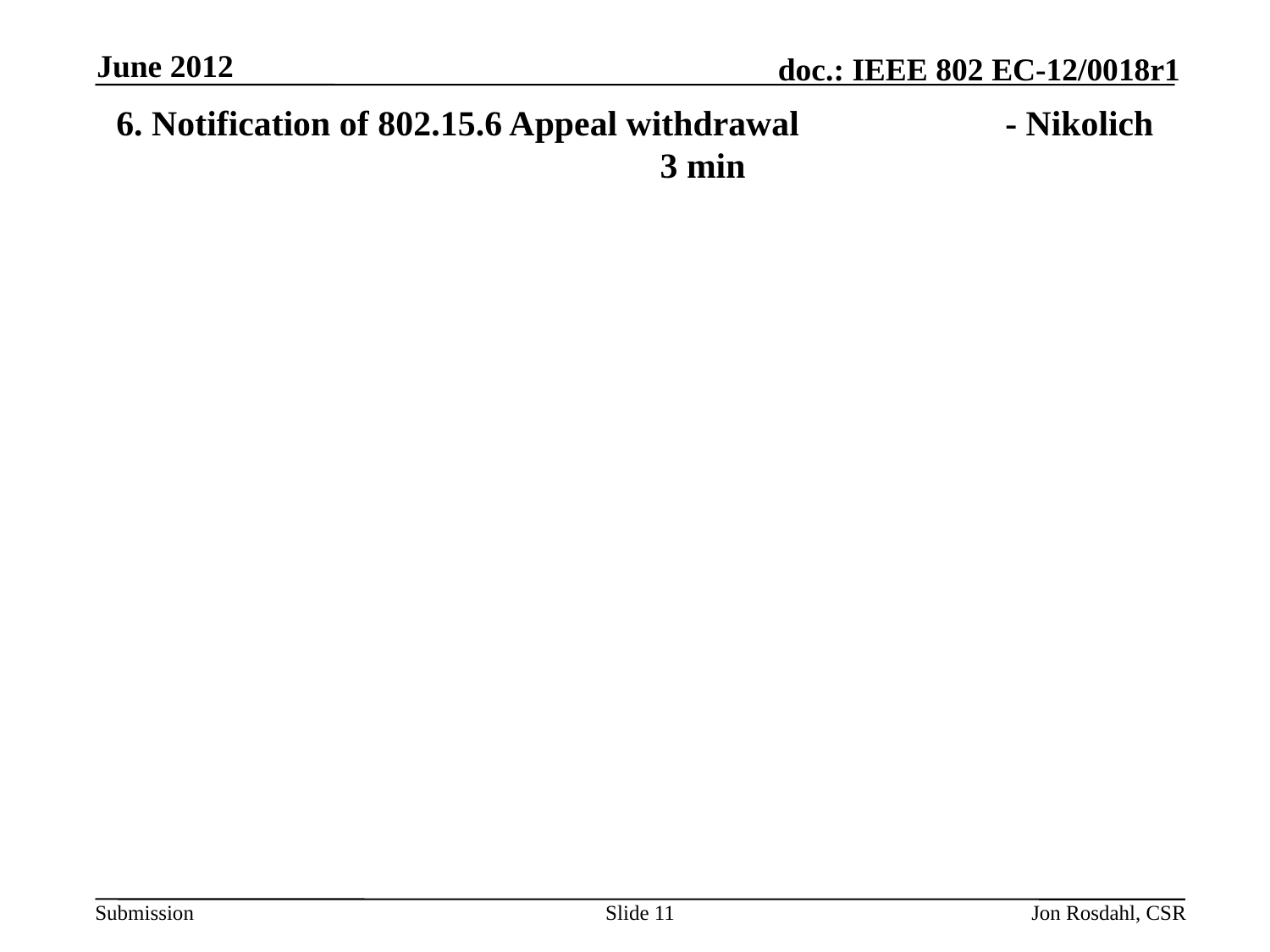

June 2012
# 6. Notification of 802.15.6 Appeal withdrawal		- Nikolich	  3 min

Slide 11
Jon Rosdahl, CSR